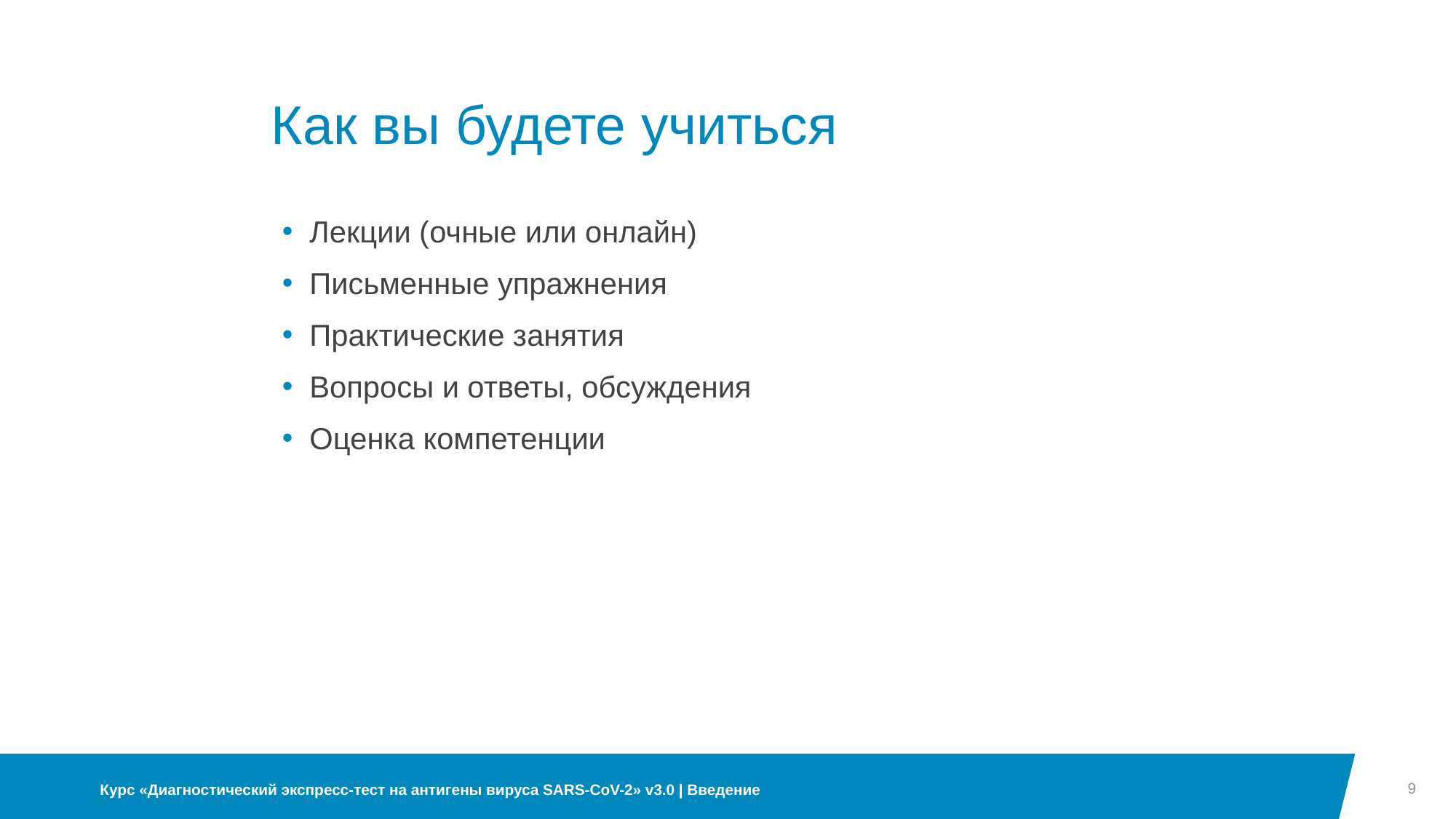

# Как вы будете учиться
Лекции (очные или онлайн)
Письменные упражнения
Практические занятия
Вопросы и ответы, обсуждения
Оценка компетенции

9
Курс «Диагностический экспресс-тест на антигены вируса SARS-CoV-2» v3.0 | Введение